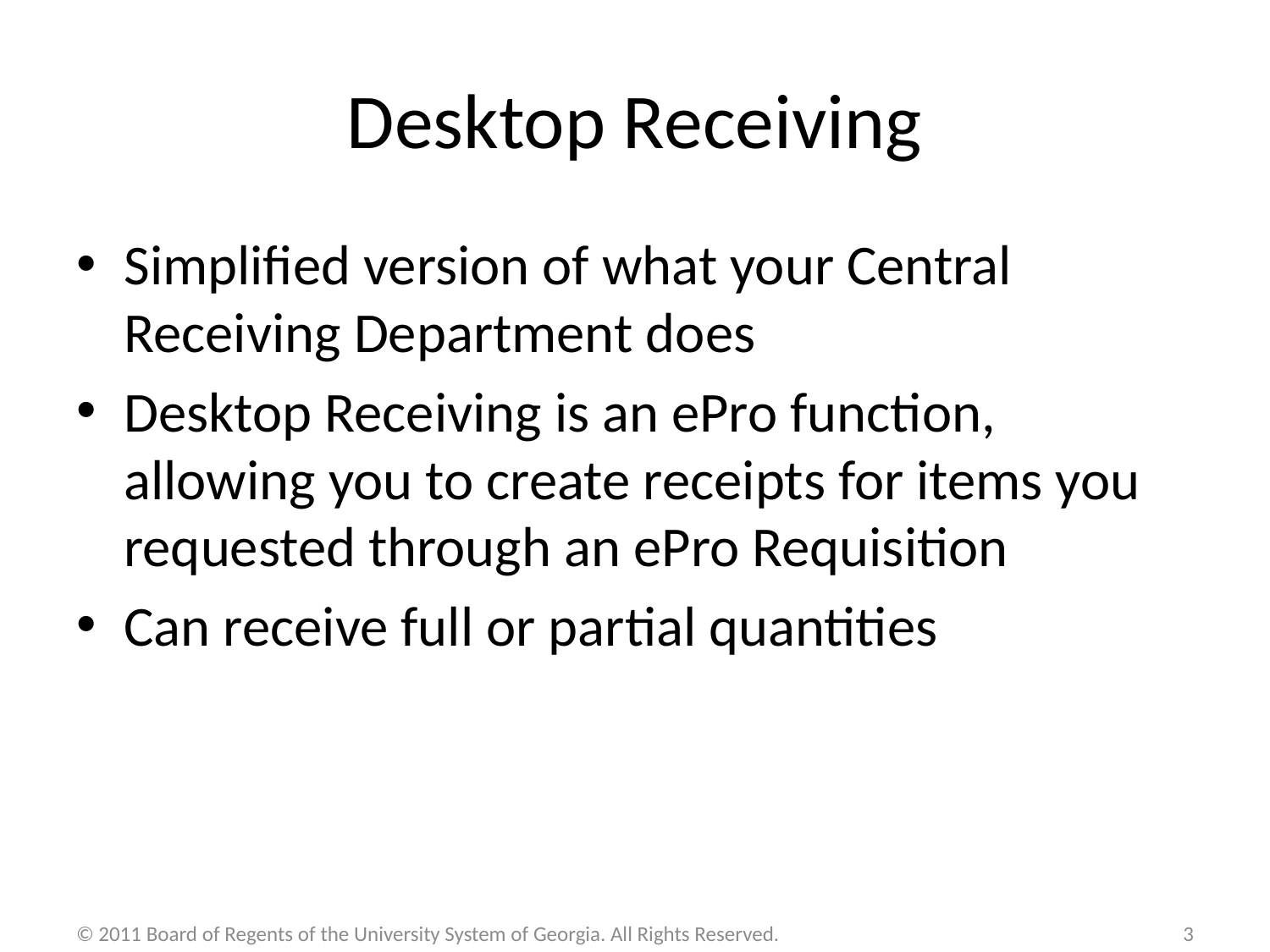

# Desktop Receiving
Simplified version of what your Central Receiving Department does
Desktop Receiving is an ePro function, allowing you to create receipts for items you requested through an ePro Requisition
Can receive full or partial quantities
© 2011 Board of Regents of the University System of Georgia. All Rights Reserved.
3